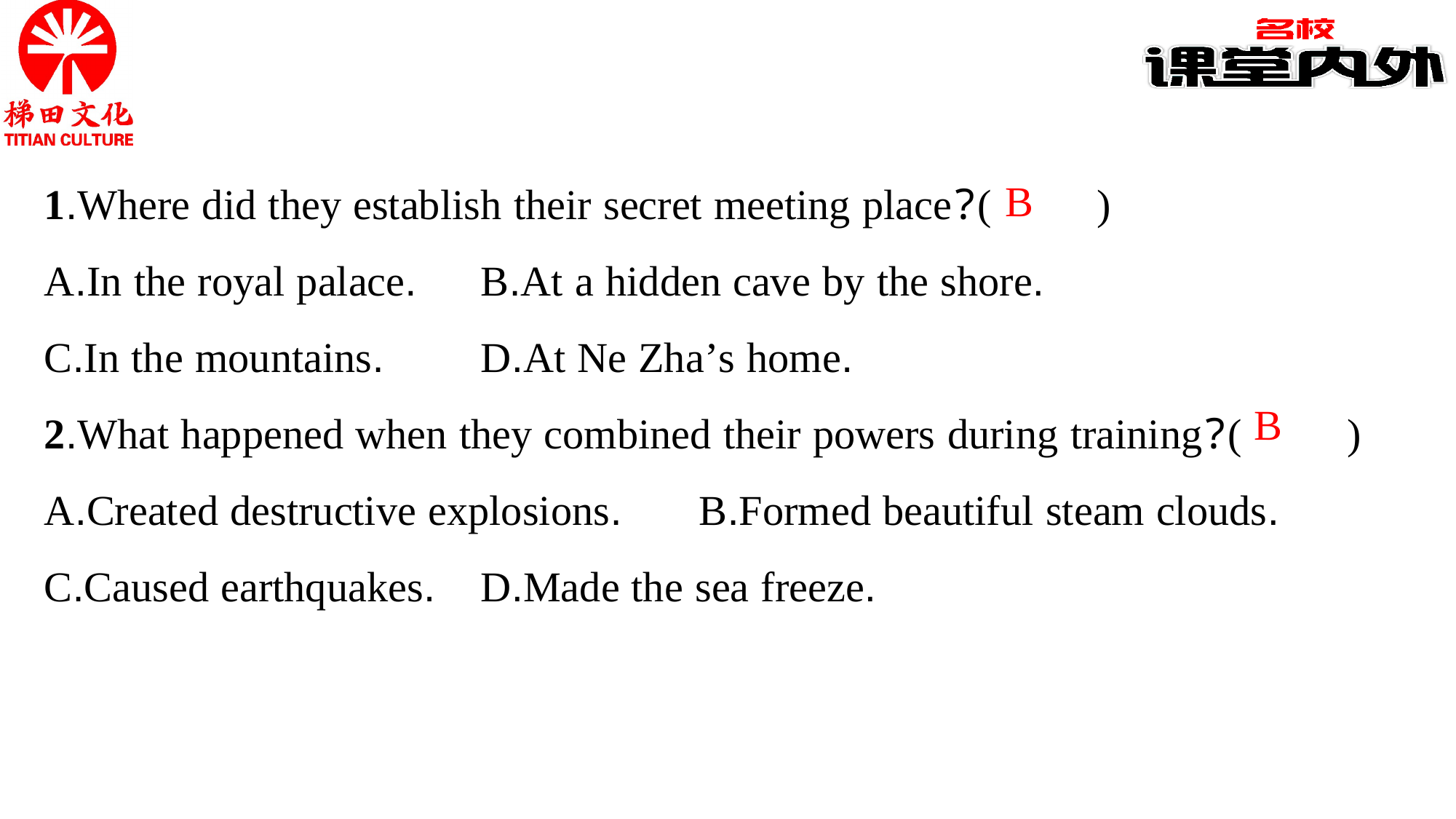

1.Where did they establish their secret meeting place?(　　)
A.In the royal palace.	B.At a hidden cave by the shore.
C.In the mountains.	D.At Ne Zha’s home.
2.What happened when they combined their powers during training?(　　)
A.Created destructive explosions.	B.Formed beautiful steam clouds.
C.Caused earthquakes.	D.Made the sea freeze.
B
B